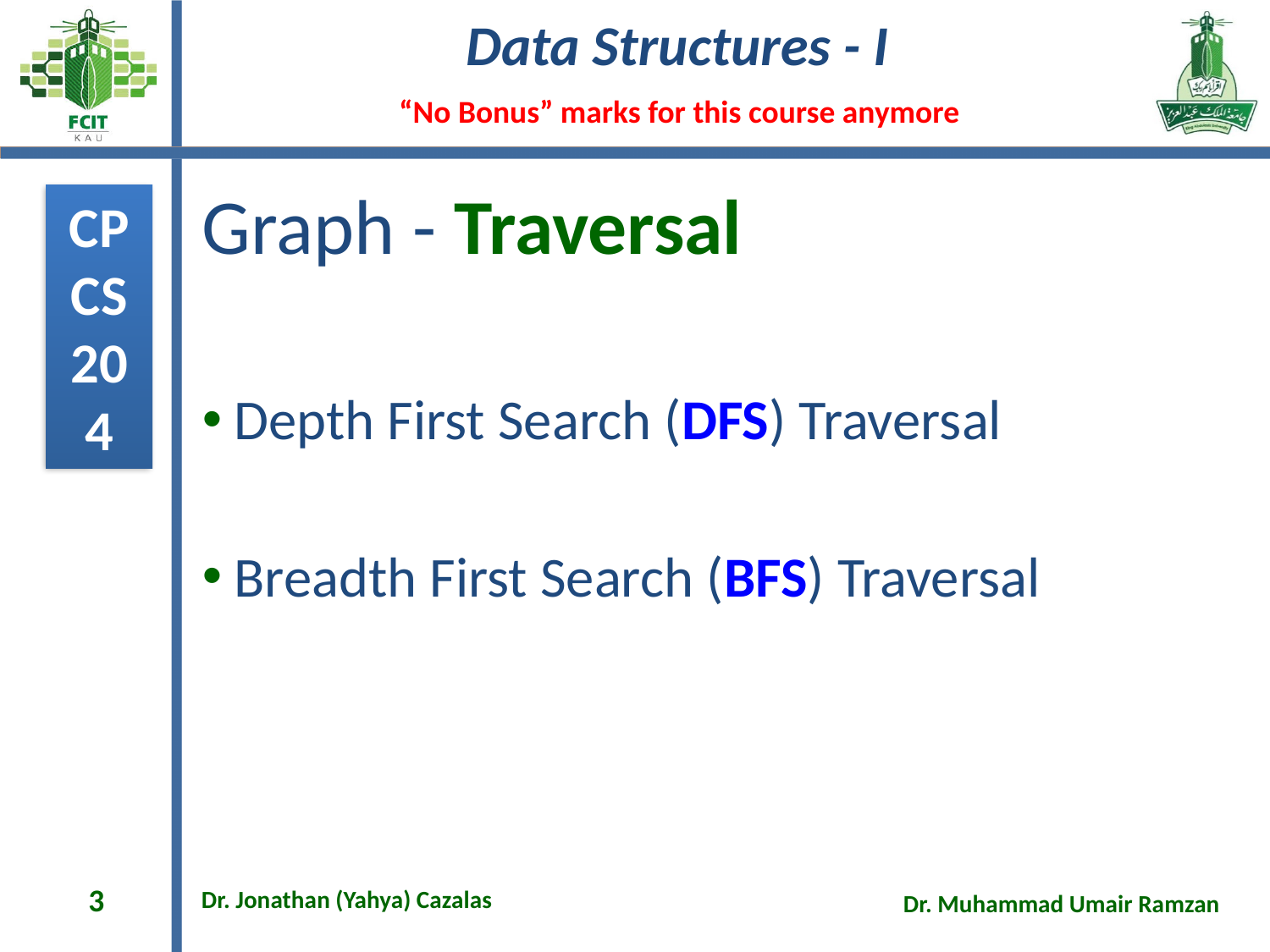

# Graph - Traversal

Depth First Search (DFS) Traversal

Breadth First Search (BFS) Traversal

3